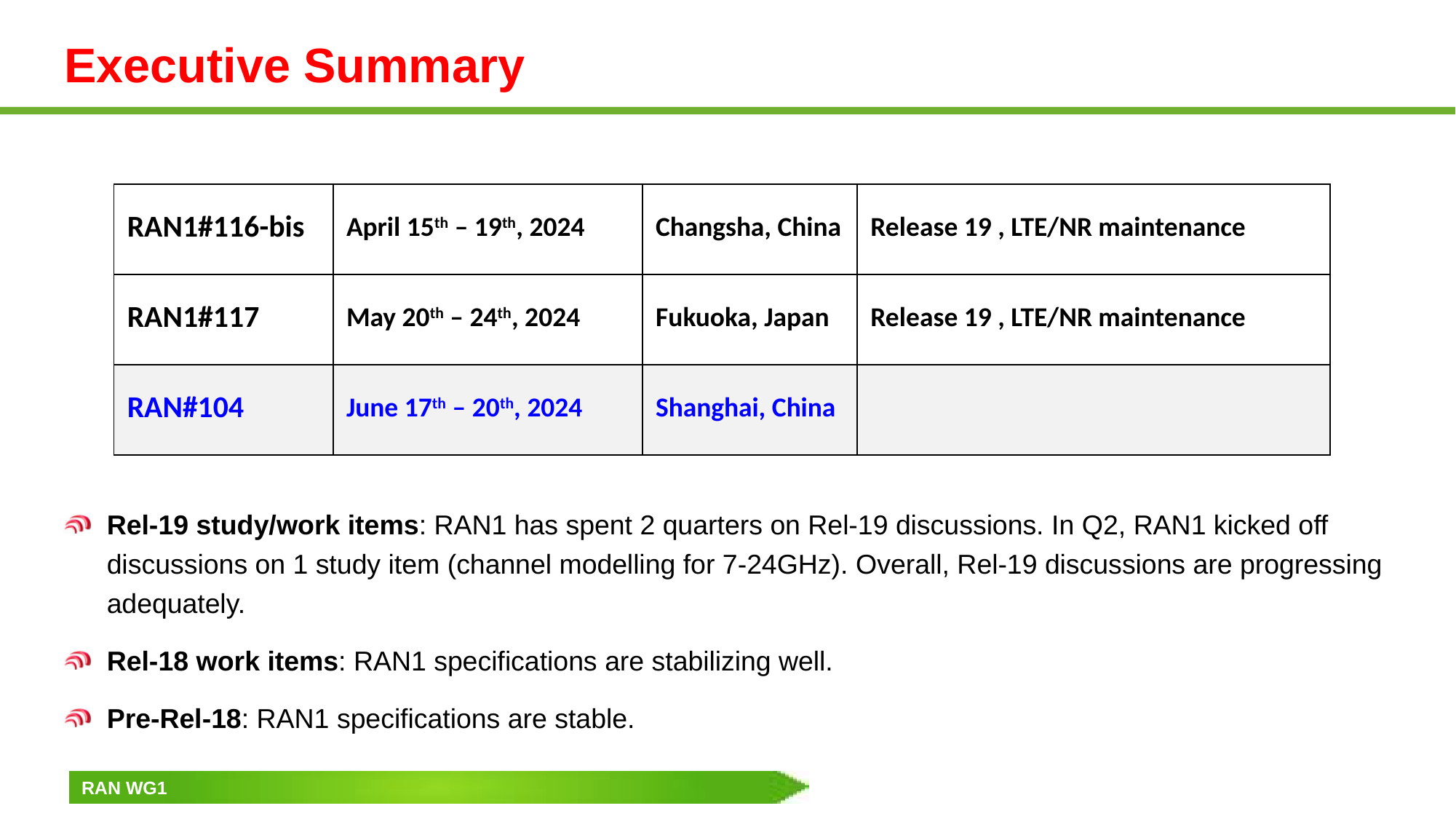

# Executive Summary
| RAN1#116-bis | April 15th – 19th, 2024 | Changsha, China | Release 19 , LTE/NR maintenance |
| --- | --- | --- | --- |
| RAN1#117 | May 20th – 24th, 2024 | Fukuoka, Japan | Release 19 , LTE/NR maintenance |
| RAN#104 | June 17th – 20th, 2024 | Shanghai, China |  |
Rel-19 study/work items: RAN1 has spent 2 quarters on Rel-19 discussions. In Q2, RAN1 kicked off discussions on 1 study item (channel modelling for 7-24GHz). Overall, Rel-19 discussions are progressing adequately.
Rel-18 work items: RAN1 specifications are stabilizing well.
Pre-Rel-18: RAN1 specifications are stable.